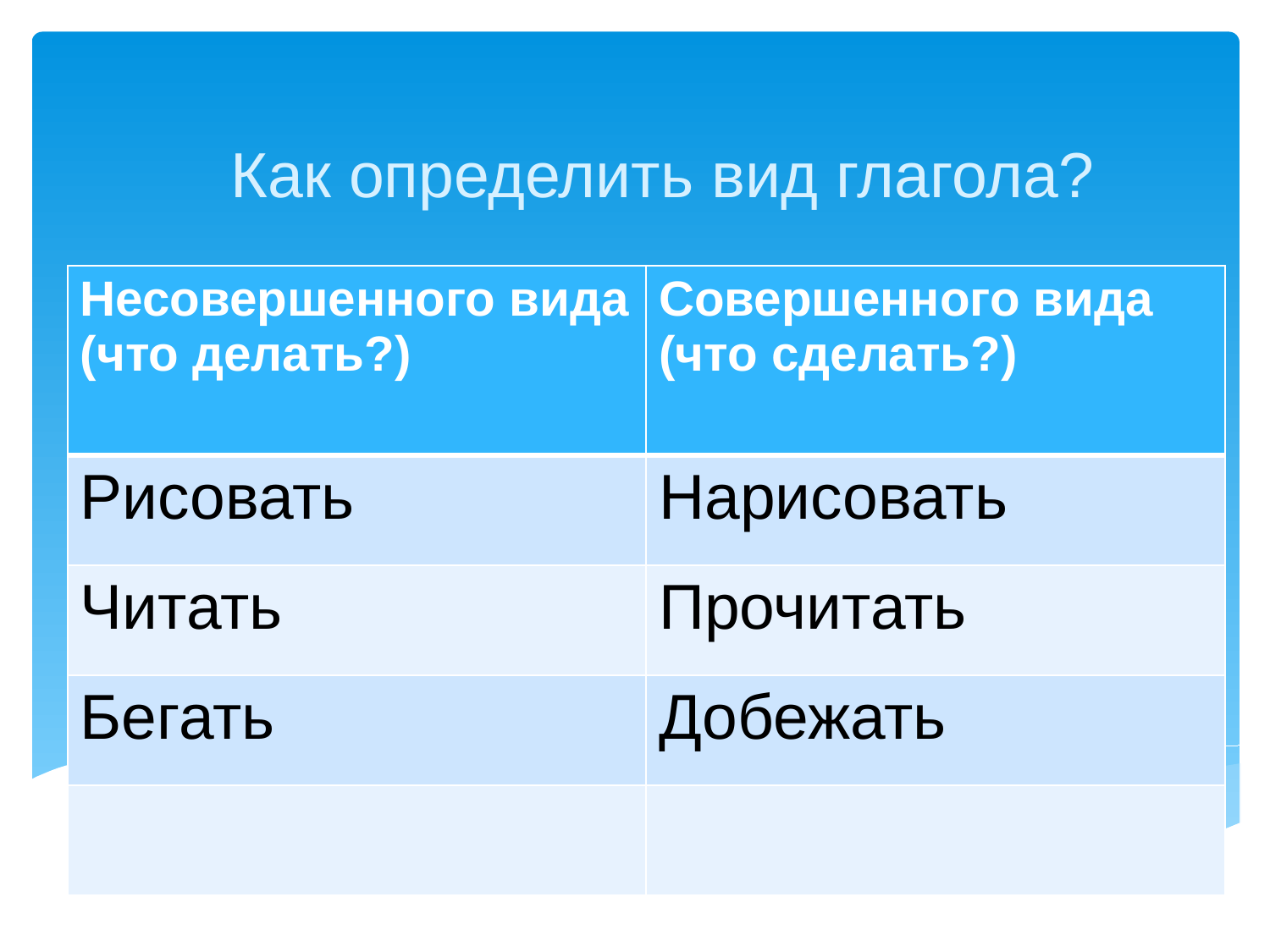

# Как определить вид глагола?
| Несовершенного вида (что делать?) | Совершенного вида (что сделать?) |
| --- | --- |
| Рисовать | Нарисовать |
| Читать | Прочитать |
| Бегать | Добежать |
|  |  |